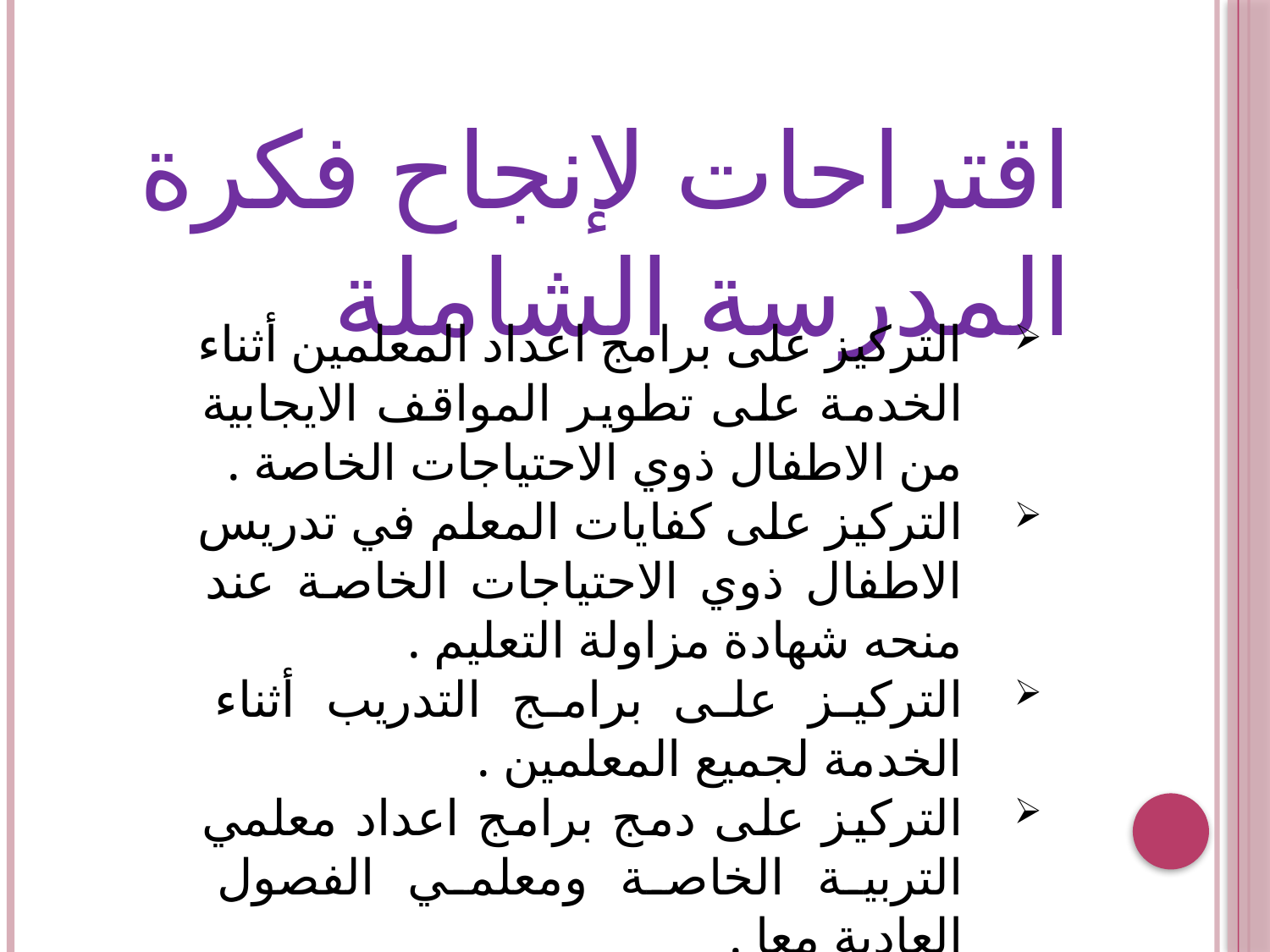

اقتراحات لإنجاح فكرة المدرسة الشاملة
التركيز على برامج اعداد المعلمين أثناء الخدمة على تطوير المواقف الايجابية من الاطفال ذوي الاحتياجات الخاصة .
التركيز على كفايات المعلم في تدريس الاطفال ذوي الاحتياجات الخاصة عند منحه شهادة مزاولة التعليم .
التركيز على برامج التدريب أثناء الخدمة لجميع المعلمين .
التركيز على دمج برامج اعداد معلمي التربية الخاصة ومعلمي الفصول العادية معا .